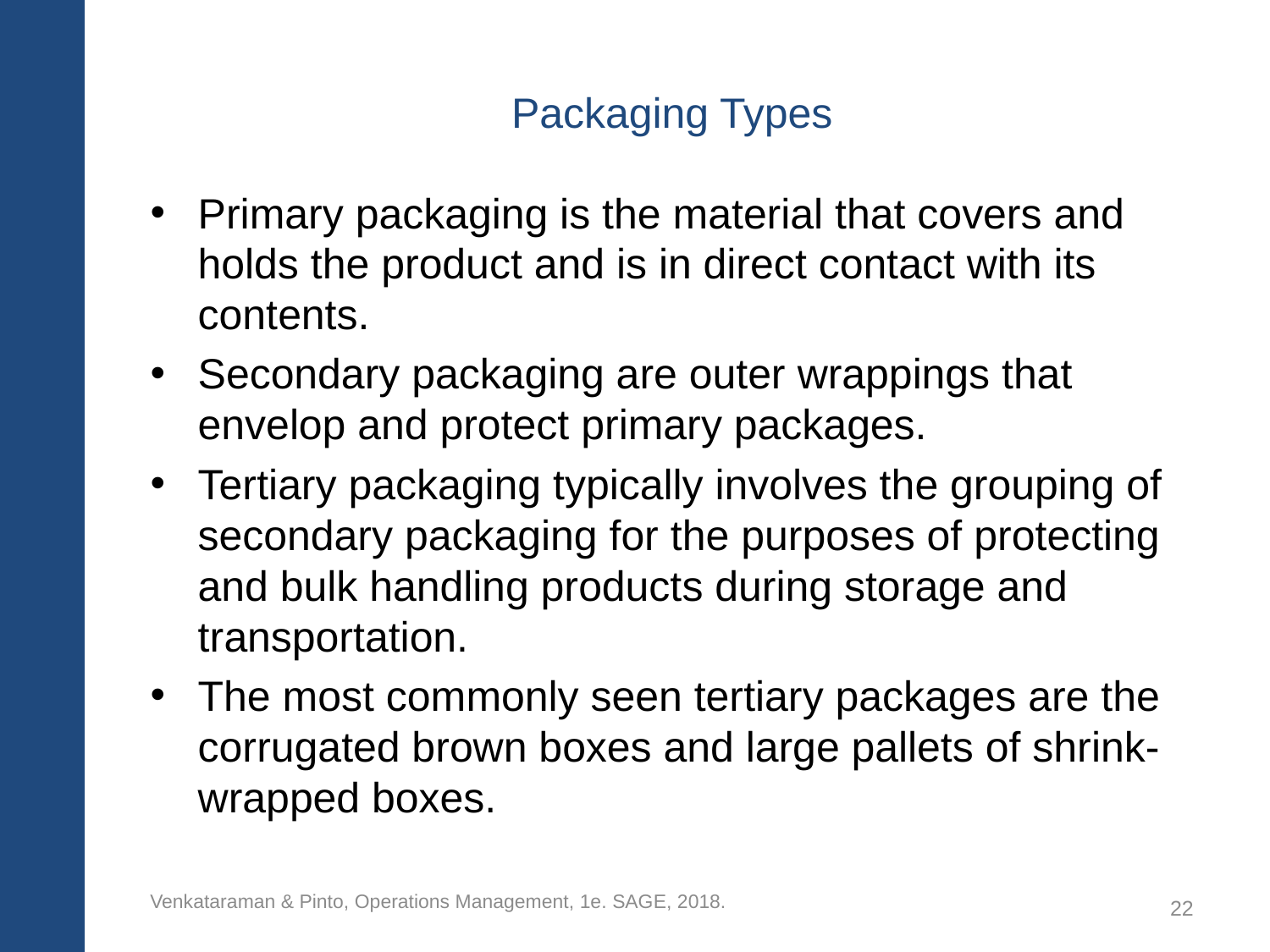

# Packaging Types
Primary packaging is the material that covers and holds the product and is in direct contact with its contents.
Secondary packaging are outer wrappings that envelop and protect primary packages.
Tertiary packaging typically involves the grouping of secondary packaging for the purposes of protecting and bulk handling products during storage and transportation.
The most commonly seen tertiary packages are the corrugated brown boxes and large pallets of shrink-wrapped boxes.
Venkataraman & Pinto, Operations Management, 1e. SAGE, 2018.
22